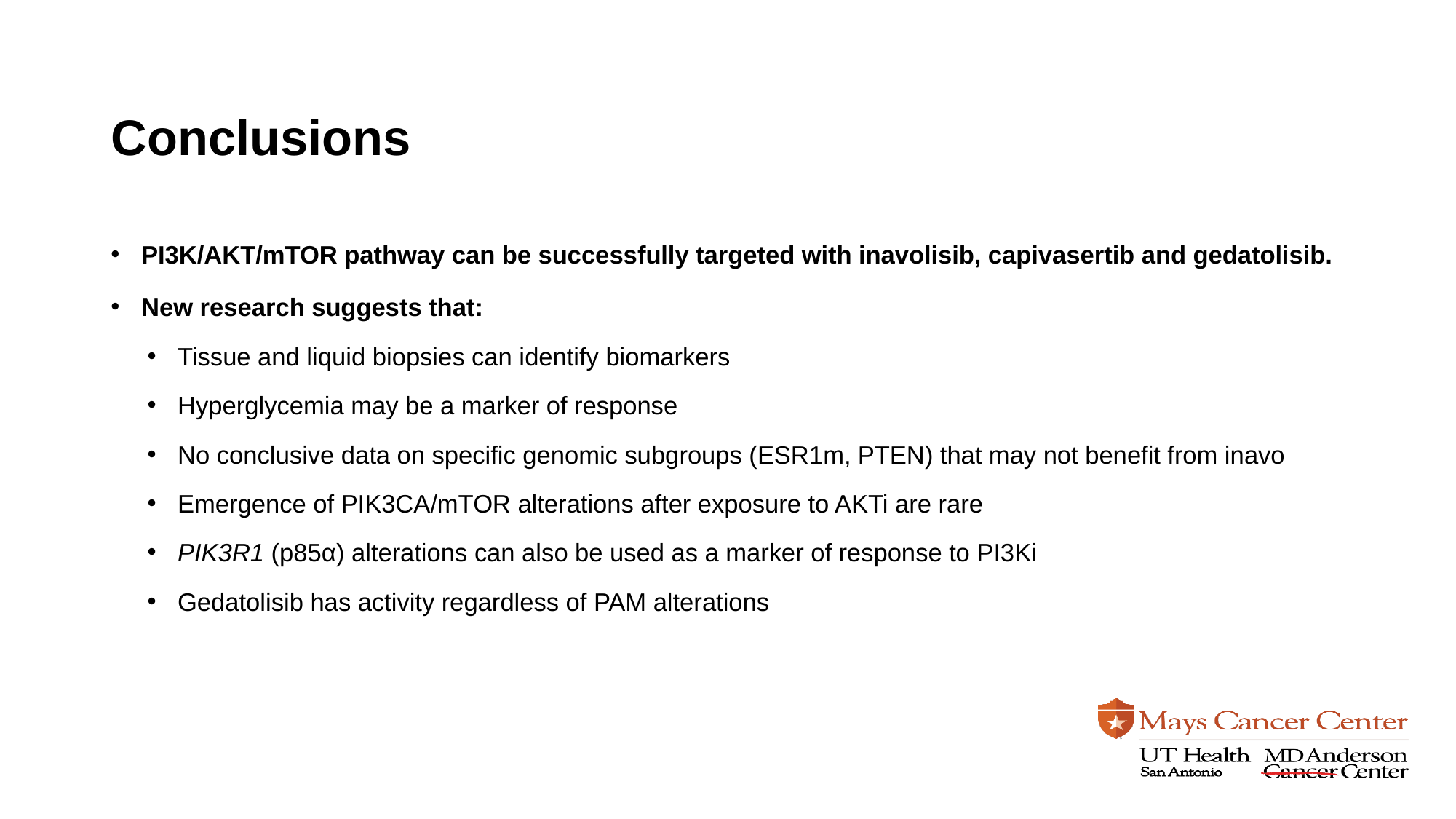

# Conclusions
PI3K/AKT/mTOR pathway can be successfully targeted with inavolisib, capivasertib and gedatolisib.
New research suggests that:
Tissue and liquid biopsies can identify biomarkers
Hyperglycemia may be a marker of response
No conclusive data on specific genomic subgroups (ESR1m, PTEN) that may not benefit from inavo
Emergence of PIK3CA/mTOR alterations after exposure to AKTi are rare
PIK3R1 (p85α) alterations can also be used as a marker of response to PI3Ki
Gedatolisib has activity regardless of PAM alterations